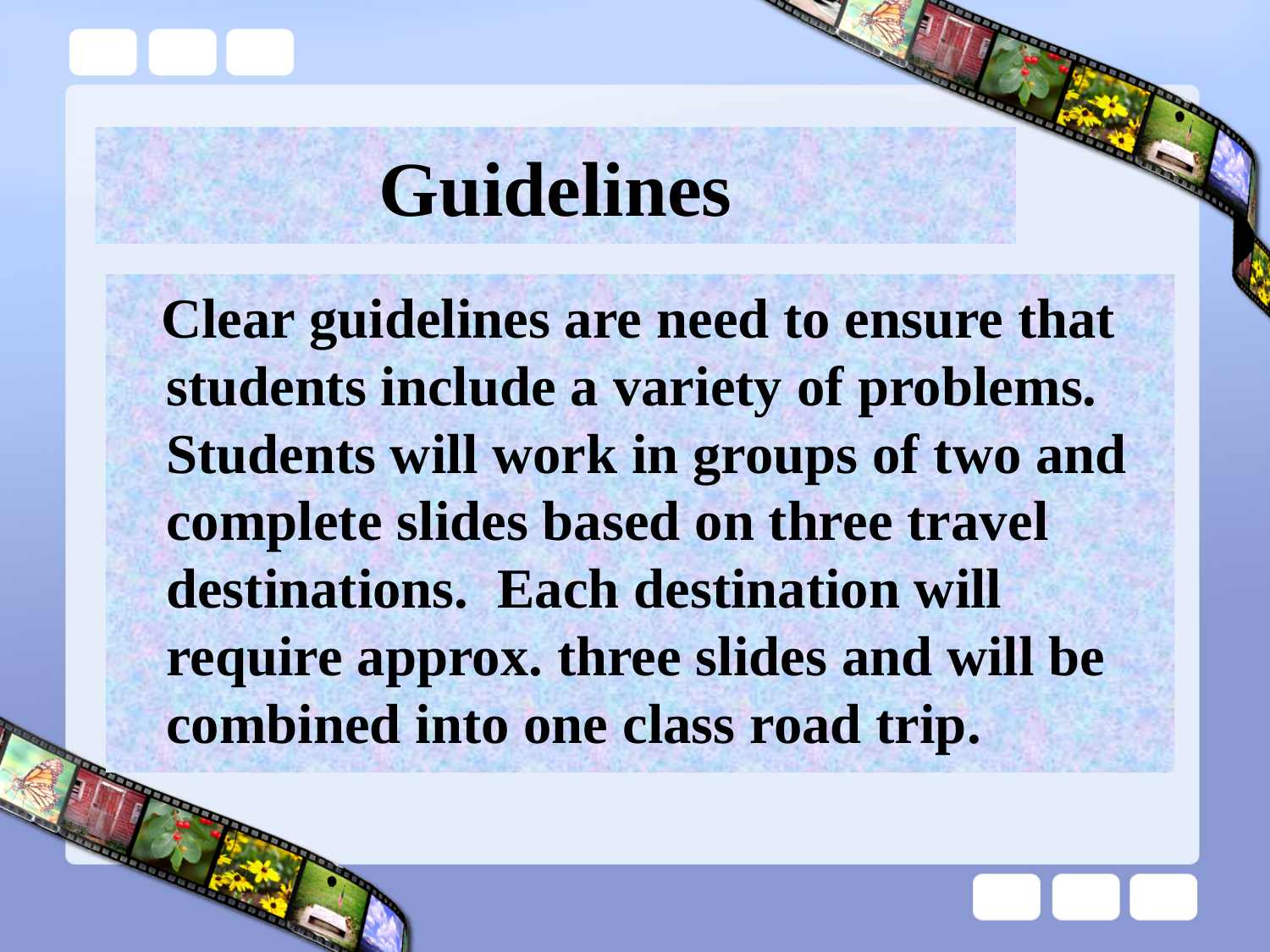

# Guidelines
   Clear guidelines are need to ensure that students include a variety of problems. Students will work in groups of two and complete slides based on three travel destinations.  Each destination will require approx. three slides and will be combined into one class road trip.